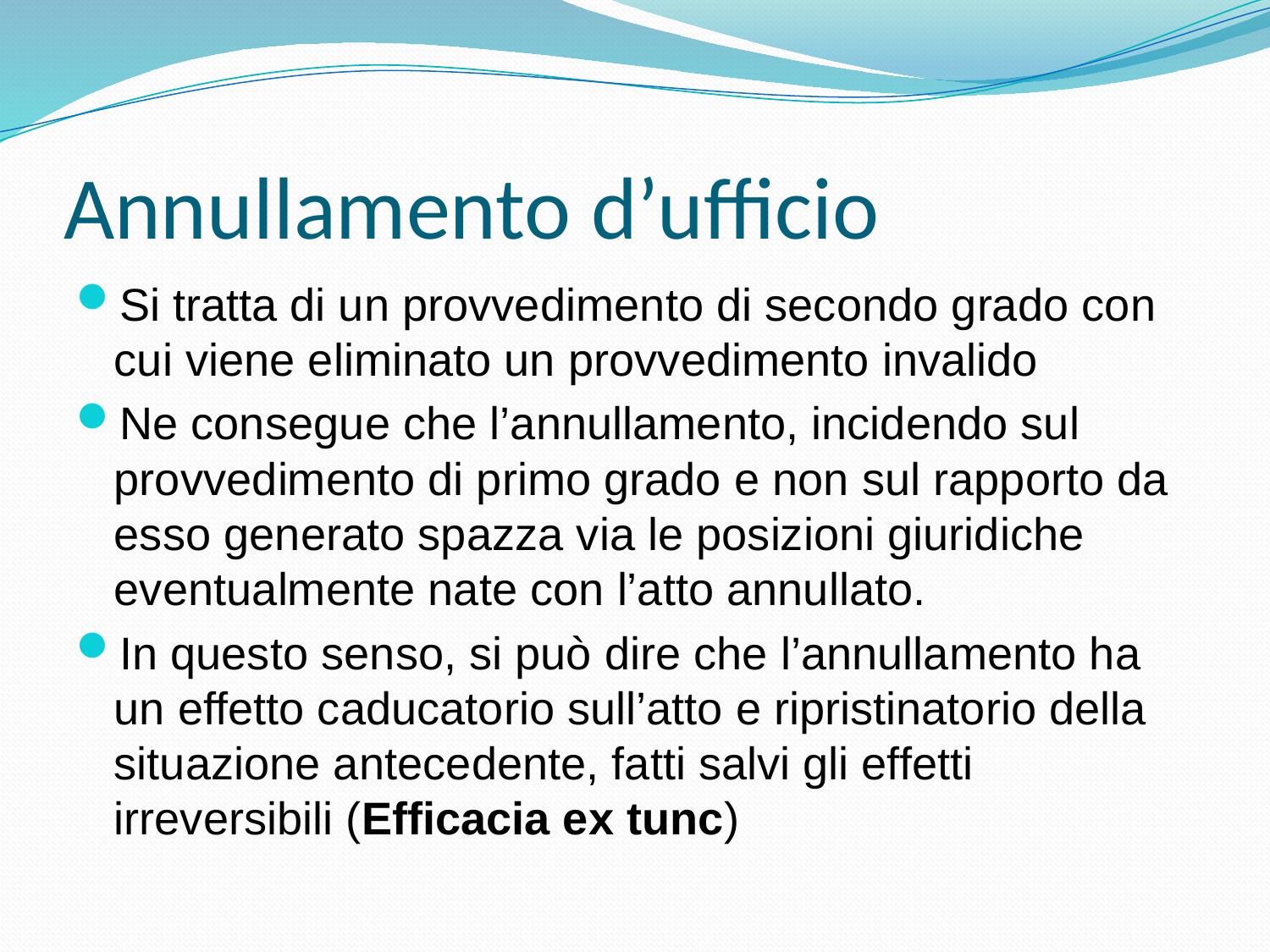

# Annullamento d’ufficio
Si tratta di un provvedimento di secondo grado con cui viene eliminato un provvedimento invalido
Ne consegue che l’annullamento, incidendo sul provvedimento di primo grado e non sul rapporto da esso generato spazza via le posizioni giuridiche eventualmente nate con l’atto annullato.
In questo senso, si può dire che l’annullamento ha un effetto caducatorio sull’atto e ripristinatorio della situazione antecedente, fatti salvi gli effetti irreversibili (Efficacia ex tunc)